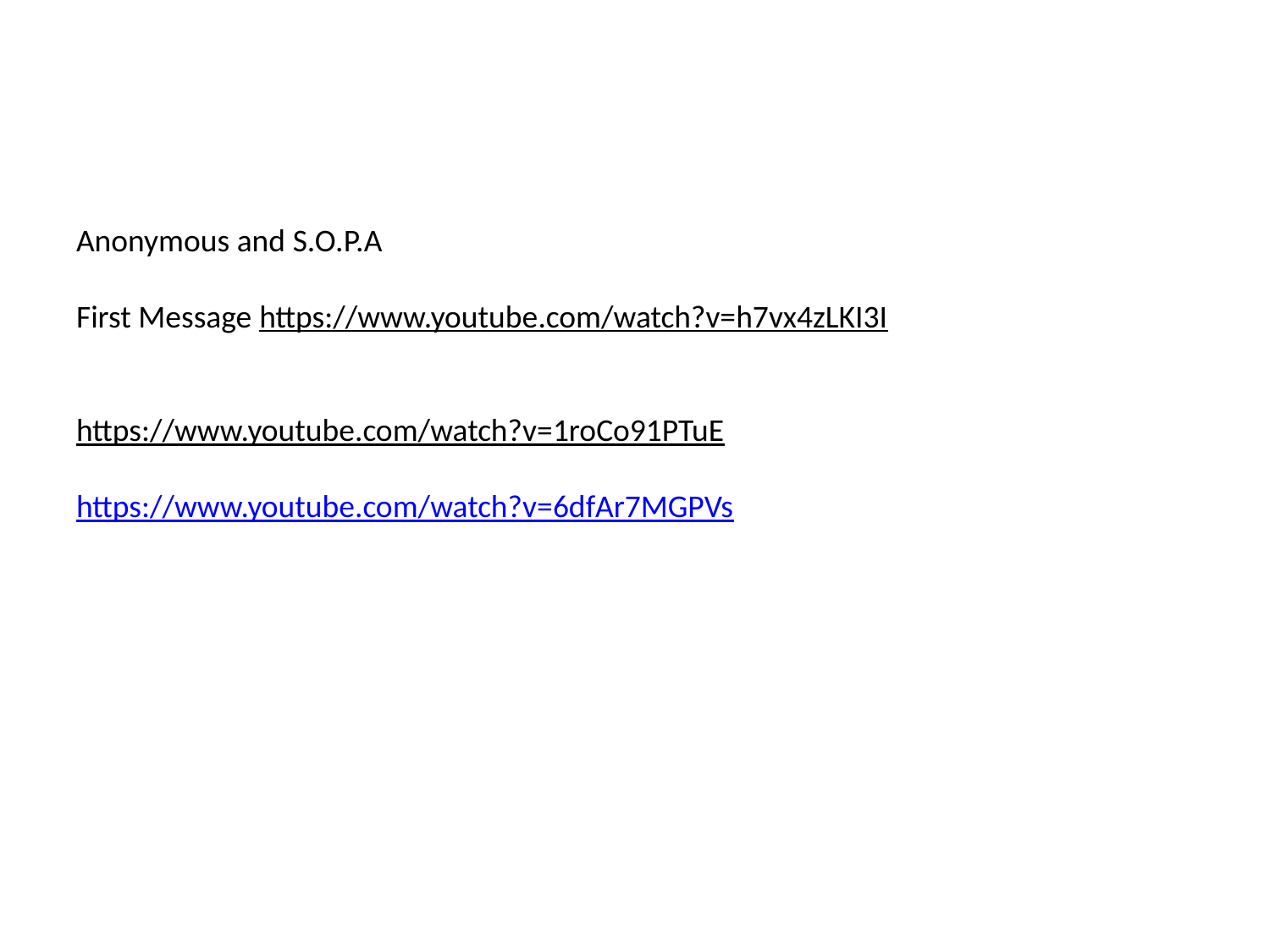

# Anonymous and S.O.P.A First Message https://www.youtube.com/watch?v=h7vx4zLKI3I https://www.youtube.com/watch?v=1roCo91PTuE https://www.youtube.com/watch?v=6dfAr7MGPVs